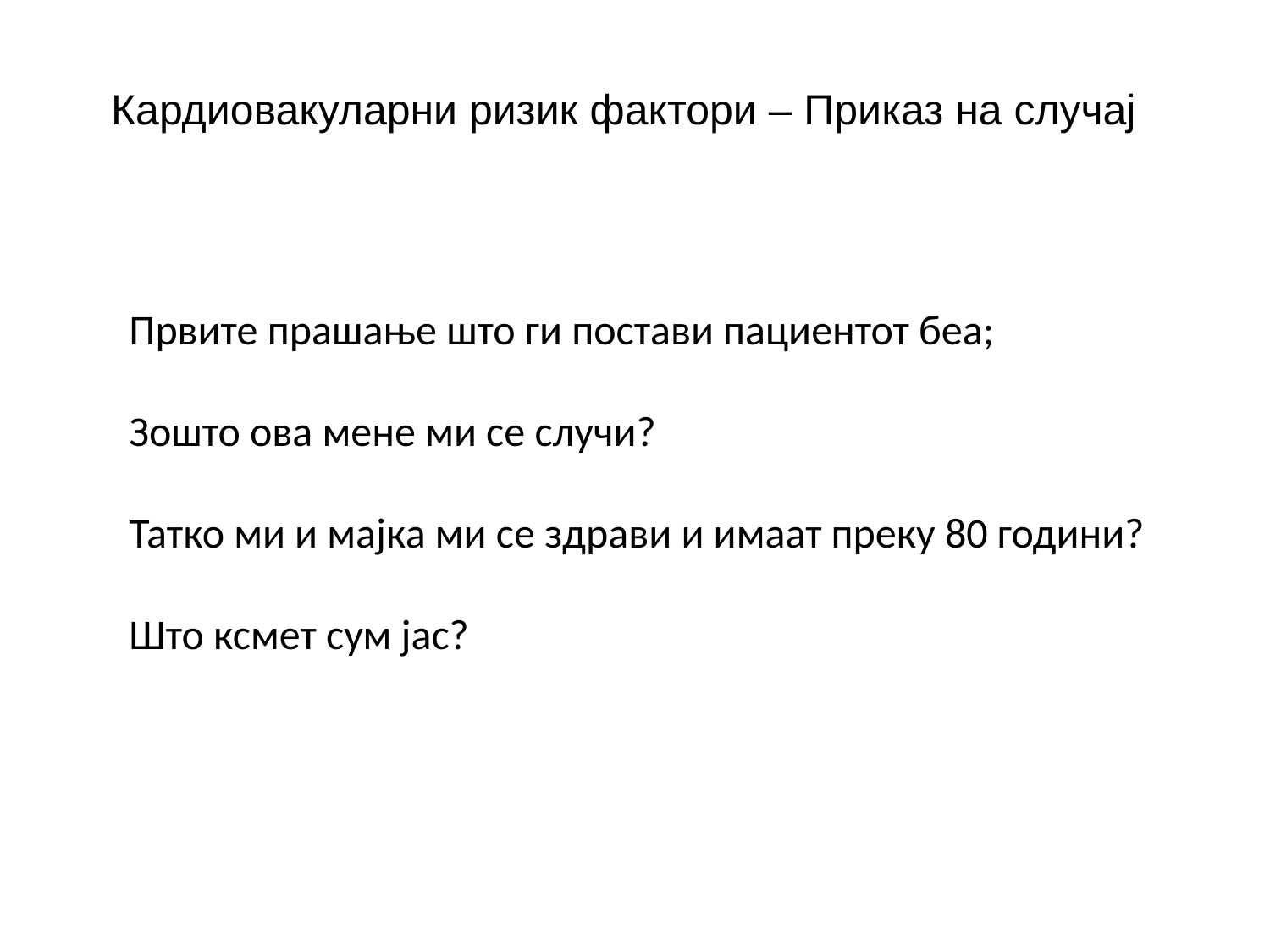

Кардиовакуларни ризик фактори – Приказ на случај
Првите прашање што ги постави пациентот беа;

Зошто ова мене ми се случи?

Татко ми и мајка ми се здрави и имаат преку 80 години?

Што ксмет сум јас?